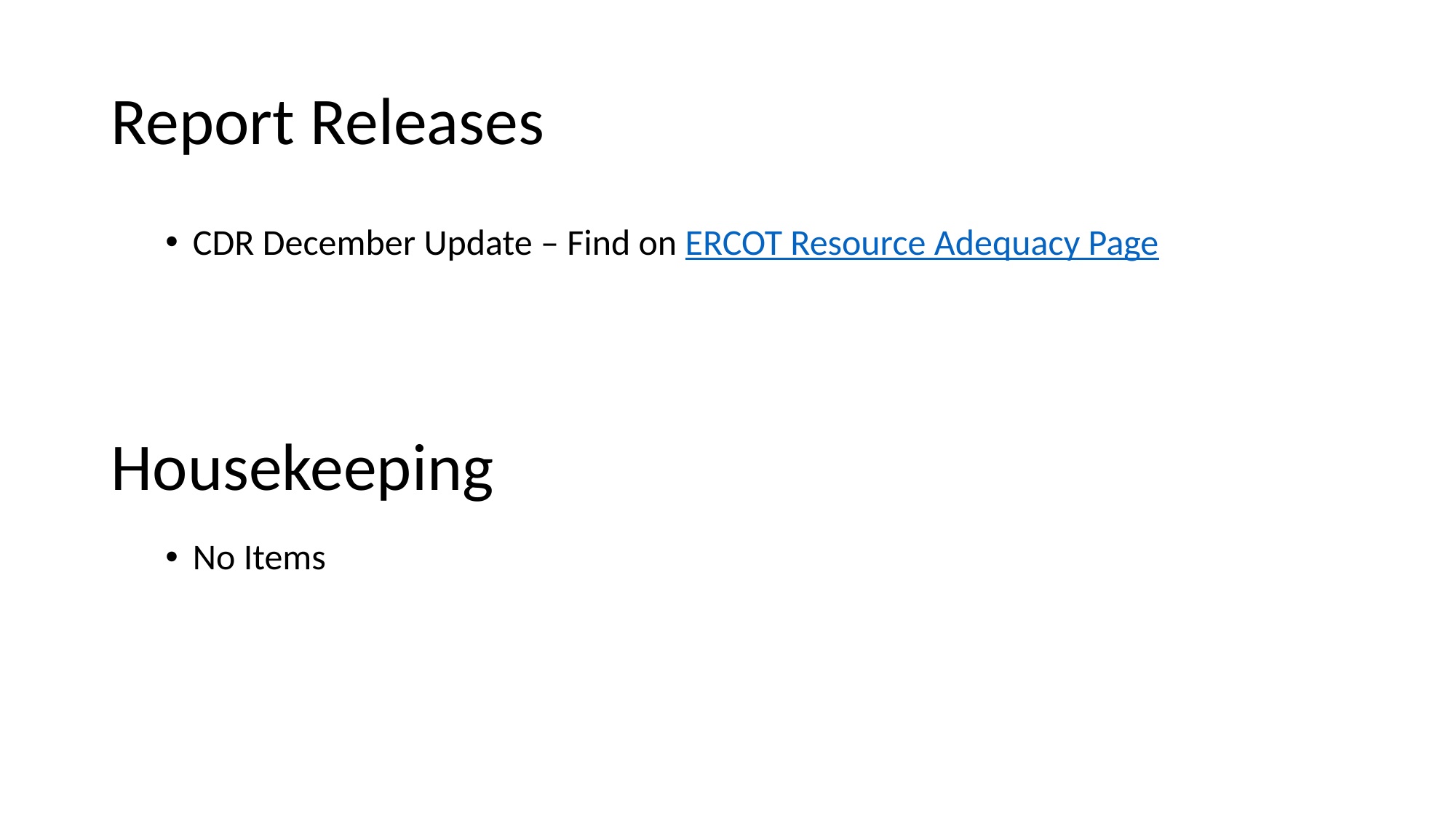

# Report Releases
CDR December Update – Find on ERCOT Resource Adequacy Page

Housekeeping

No Items